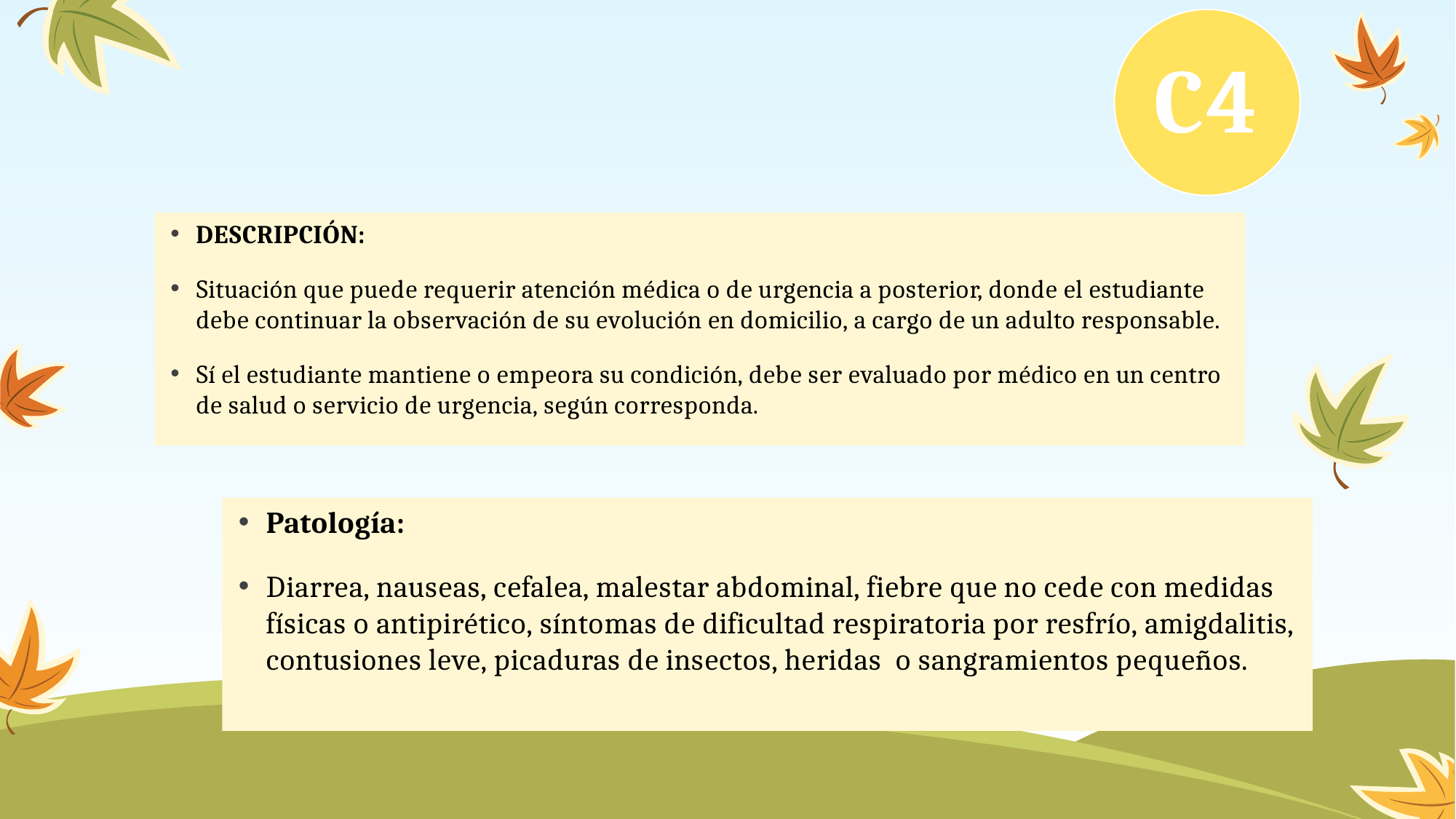

#
C4

DESCRIPCIÓN:
Situación que puede requerir atención médica o de urgencia a posterior, donde el estudiante debe continuar la observación de su evolución en domicilio, a cargo de un adulto responsable.
Sí el estudiante mantiene o empeora su condición, debe ser evaluado por médico en un centro de salud o servicio de urgencia, según corresponda.

Patología:
Diarrea, nauseas, cefalea, malestar abdominal, fiebre que no cede con medidas físicas o antipirético, síntomas de dificultad respiratoria por resfrío, amigdalitis, contusiones leve, picaduras de insectos, heridas  o sangramientos pequeños.